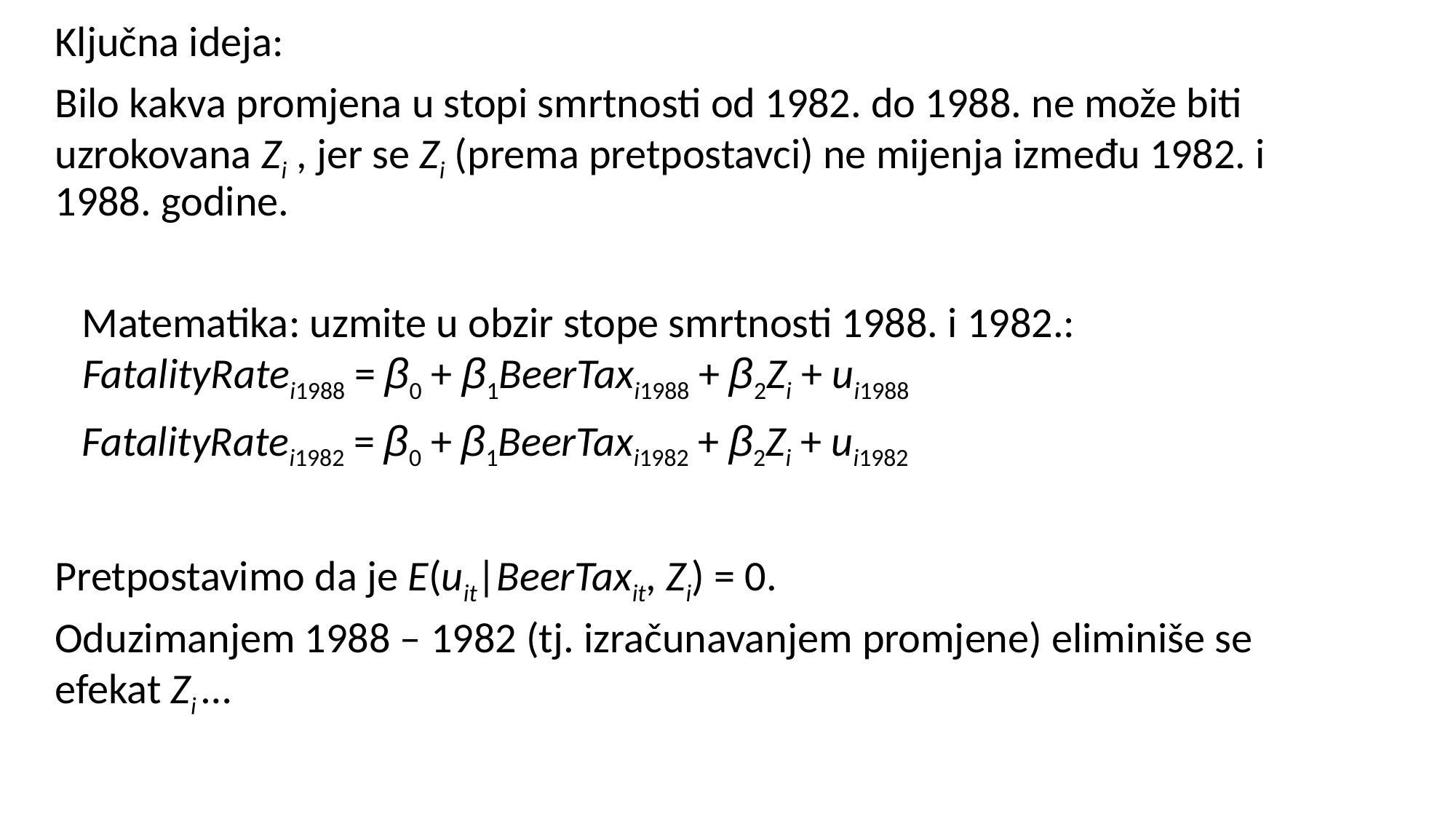

Ključna ideja:
Bilo kakva promjena u stopi smrtnosti od 1982. do 1988. ne može biti uzrokovana Zi , jer se Zi (prema pretpostavci) ne mijenja između 1982. i 1988. godine.

Matematika: uzmite u obzir stope smrtnosti 1988. i 1982.: FatalityRatei1988 = β0 + β1BeerTaxi1988 + β2Zi + ui1988
FatalityRatei1982 = β0 + β1BeerTaxi1982 + β2Zi + ui1982

Pretpostavimo da je E(uit|BeerTaxit, Zi) = 0.
Oduzimanjem 1988 – 1982 (tj. izračunavanjem promjene) eliminiše se efekat Zi …